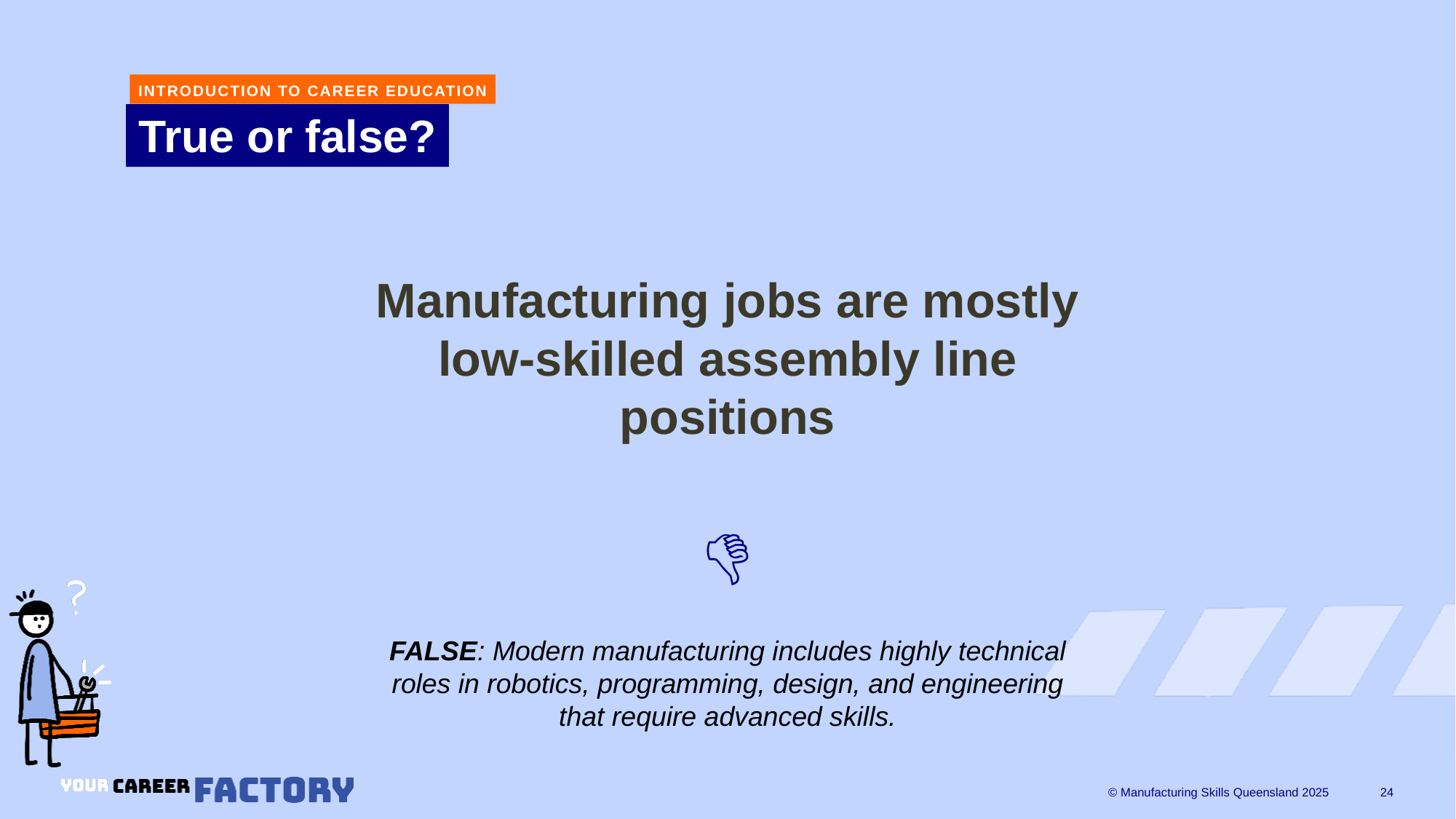

INTRODUCTION TO CAREER EDUCATION
# True or false?
Manufacturing jobs are mostly low-skilled assembly line positions

👎

FALSE: Modern manufacturing includes highly technical roles in robotics, programming, design, and engineering that require advanced skills.